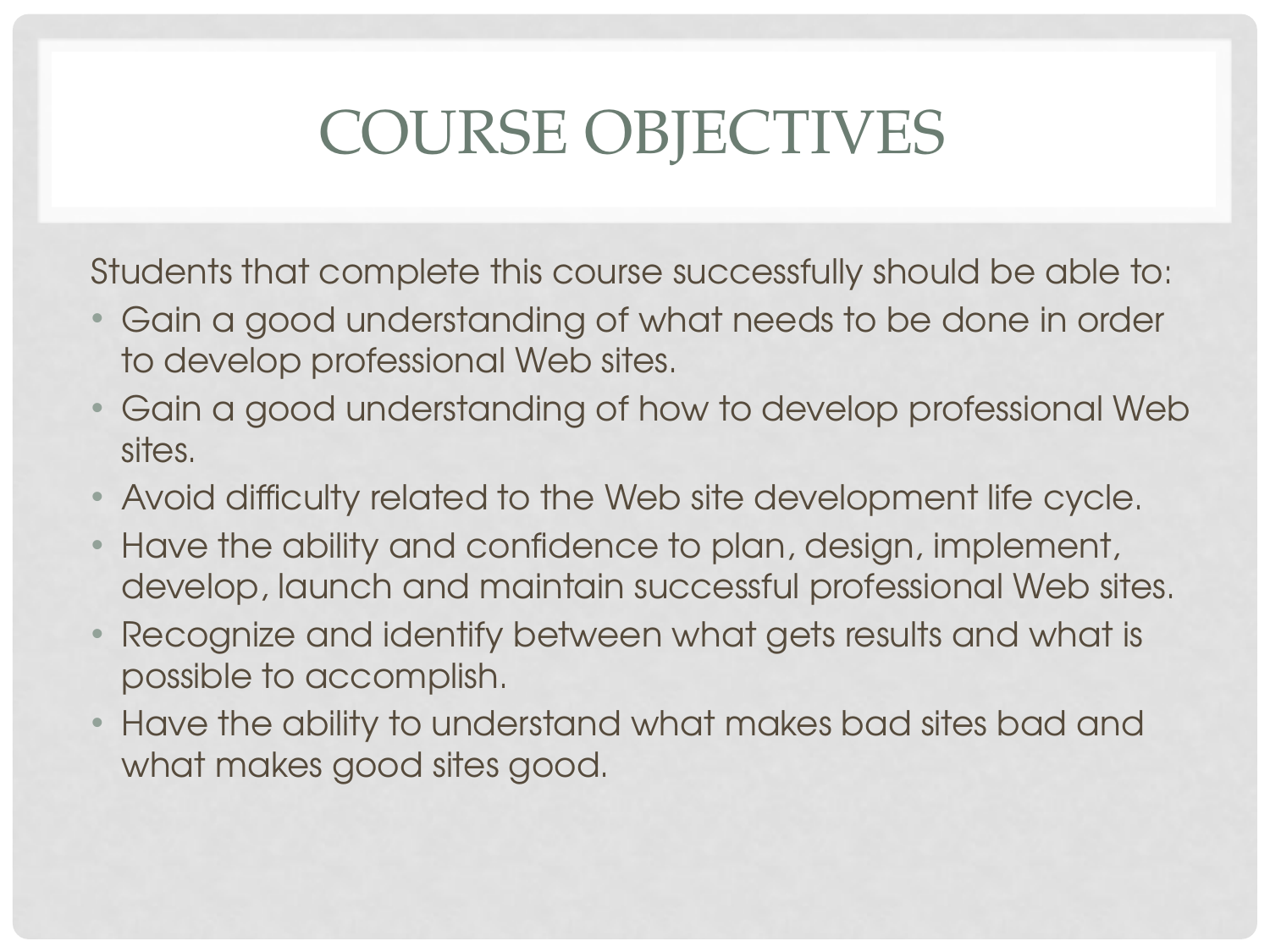

# Course objectives
Students that complete this course successfully should be able to:
Gain a good understanding of what needs to be done in order to develop professional Web sites.
Gain a good understanding of how to develop professional Web sites.
Avoid difficulty related to the Web site development life cycle.
Have the ability and confidence to plan, design, implement, develop, launch and maintain successful professional Web sites.
Recognize and identify between what gets results and what is possible to accomplish.
Have the ability to understand what makes bad sites bad and what makes good sites good.